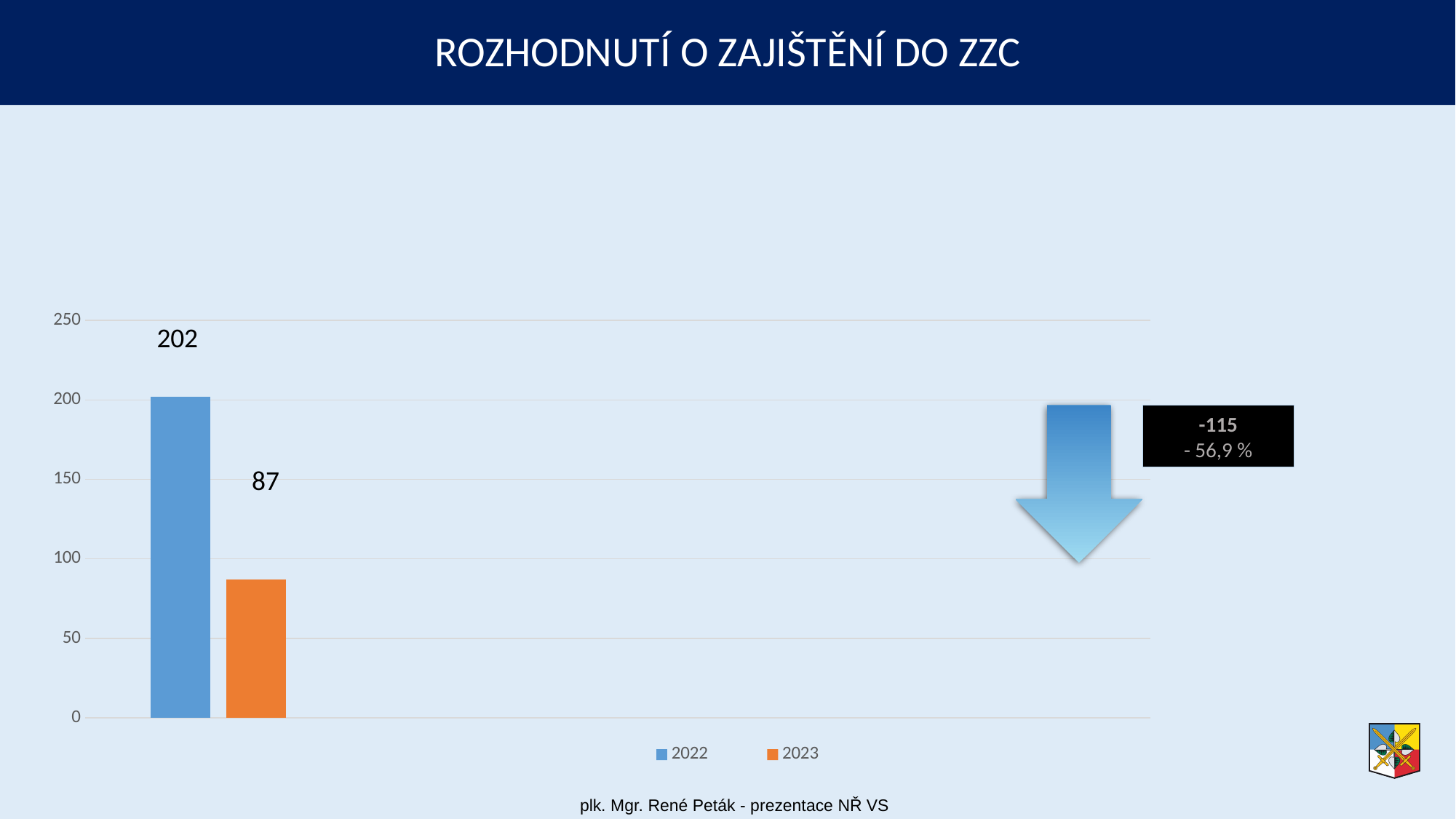

# ROZHODNUTÍ O ZAJIŠTĚNÍ DO ZZC

### Chart

| Category | 2022 | 2023 |
|---|---|---|
| Kategorie 1 | 202.0 | 87.0 |
-115
- 56,9 %
87

                                  plk. Mgr. René Peták - prezentace NŘ VS